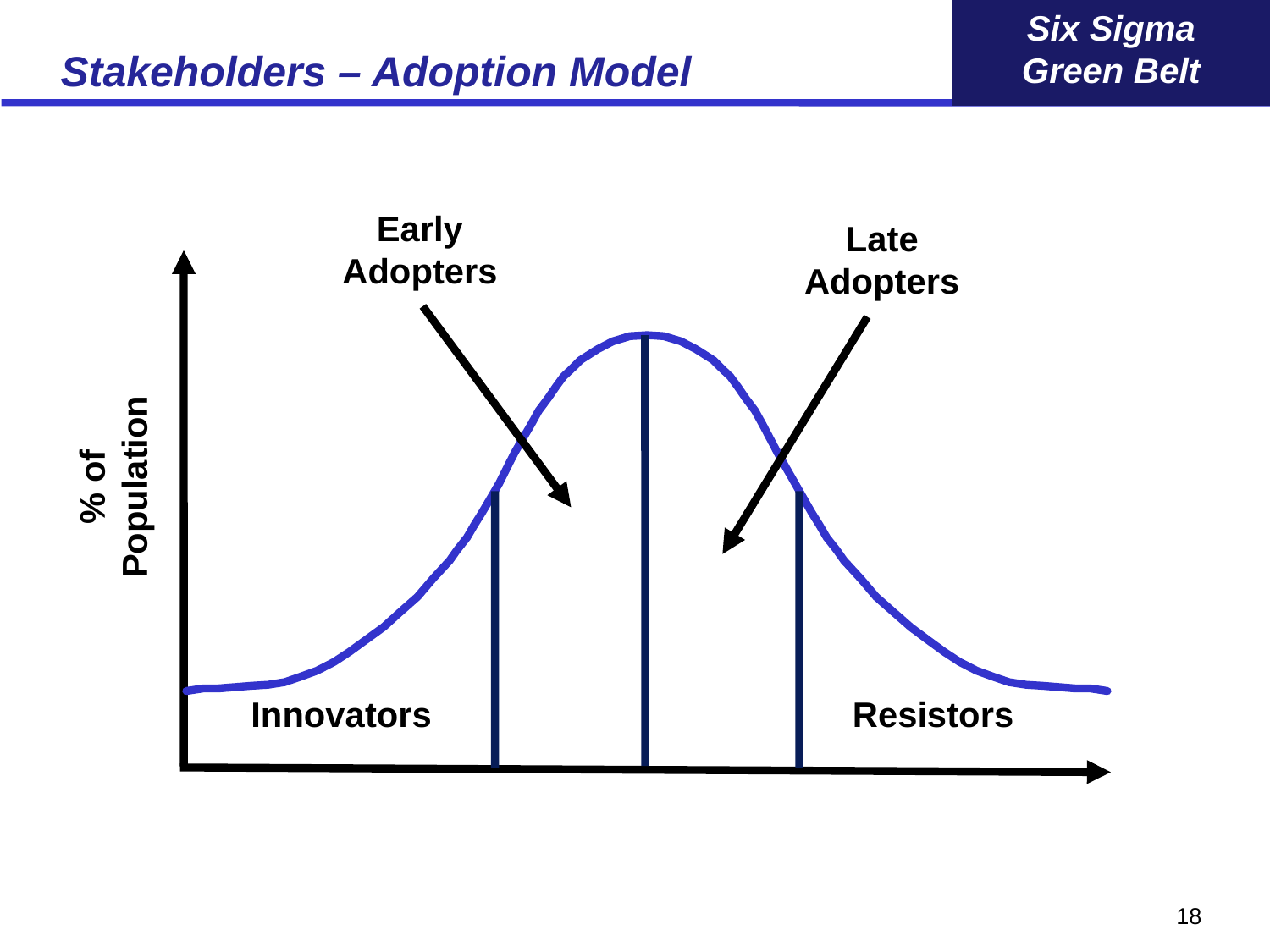

# Stakeholders – Adoption Model
Early
Adopters
Late
Adopters

% of
Population

Innovators
Resistors